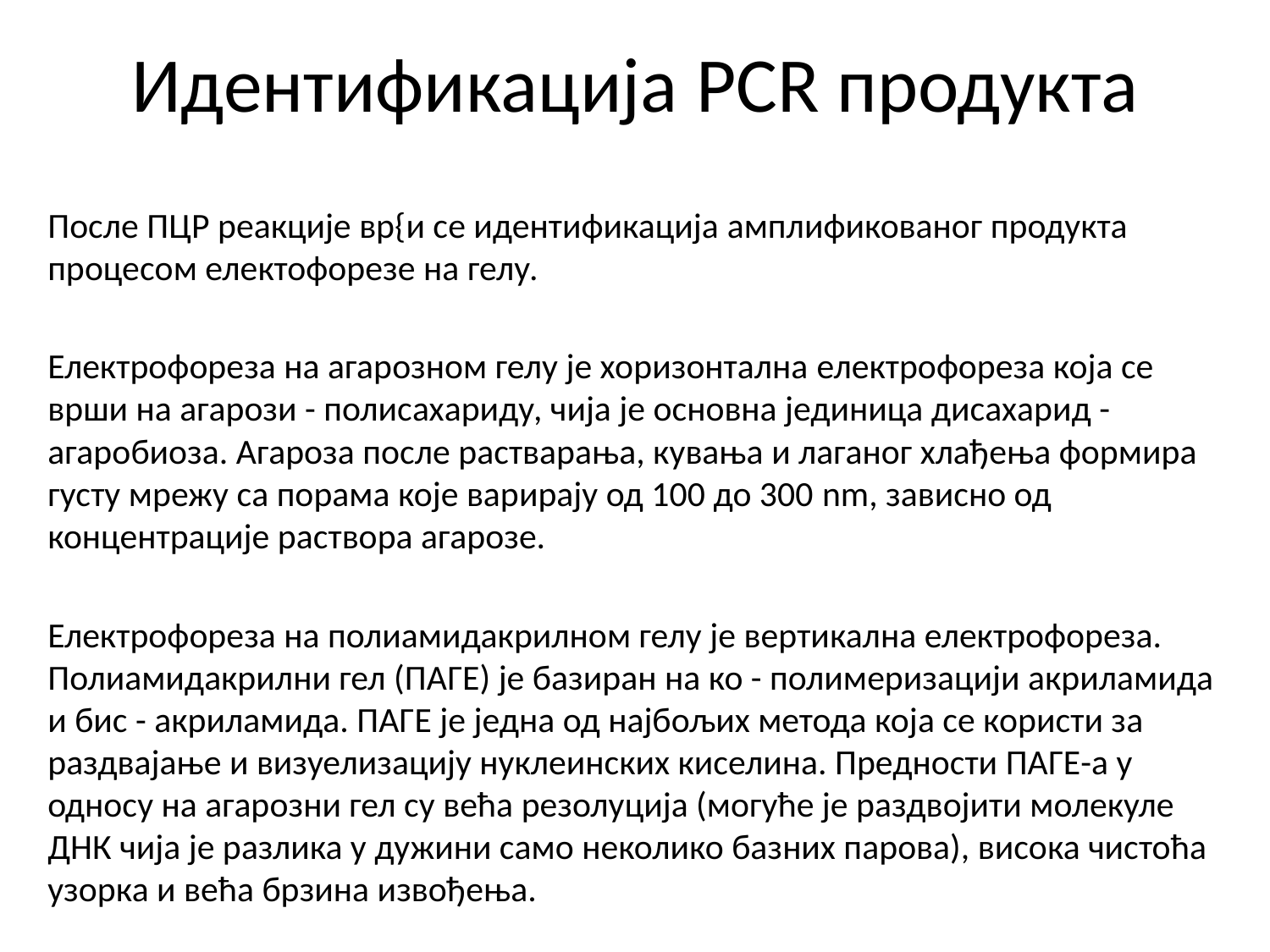

# Идентификација PCR продукта
После ПЦР реакције вр{и се идентификација амплификованог продукта процесом електофорезе на гелу.

Електрофореза на агарозном гелу је хоризонтална електрофореза која се врши на агарози - полисахариду, чија је основна јединица дисахарид - агаробиоза. Агароза после растварања, кувања и лаганог хлађења формира густу мрежу са порама које варирају од 100 до 300 nm, зависно од концентрације раствора агарозе.

Електрофореза на полиамидакрилном гелу је вертикална електрофореза. Полиамидакрилни гел (ПАГЕ) је базиран на ко - полимеризацији акриламида и бис - акриламида. ПАГЕ је једна од најбољих метода која се користи за раздвајање и визуелизацију нуклеинских киселина. Предности ПАГЕ-а у односу на агарозни гел су већа резолуција (могуће је раздвојити молекуле ДНК чија је разлика у дужини само неколико базних парова), висока чистоћа узорка и већа брзина извођења.